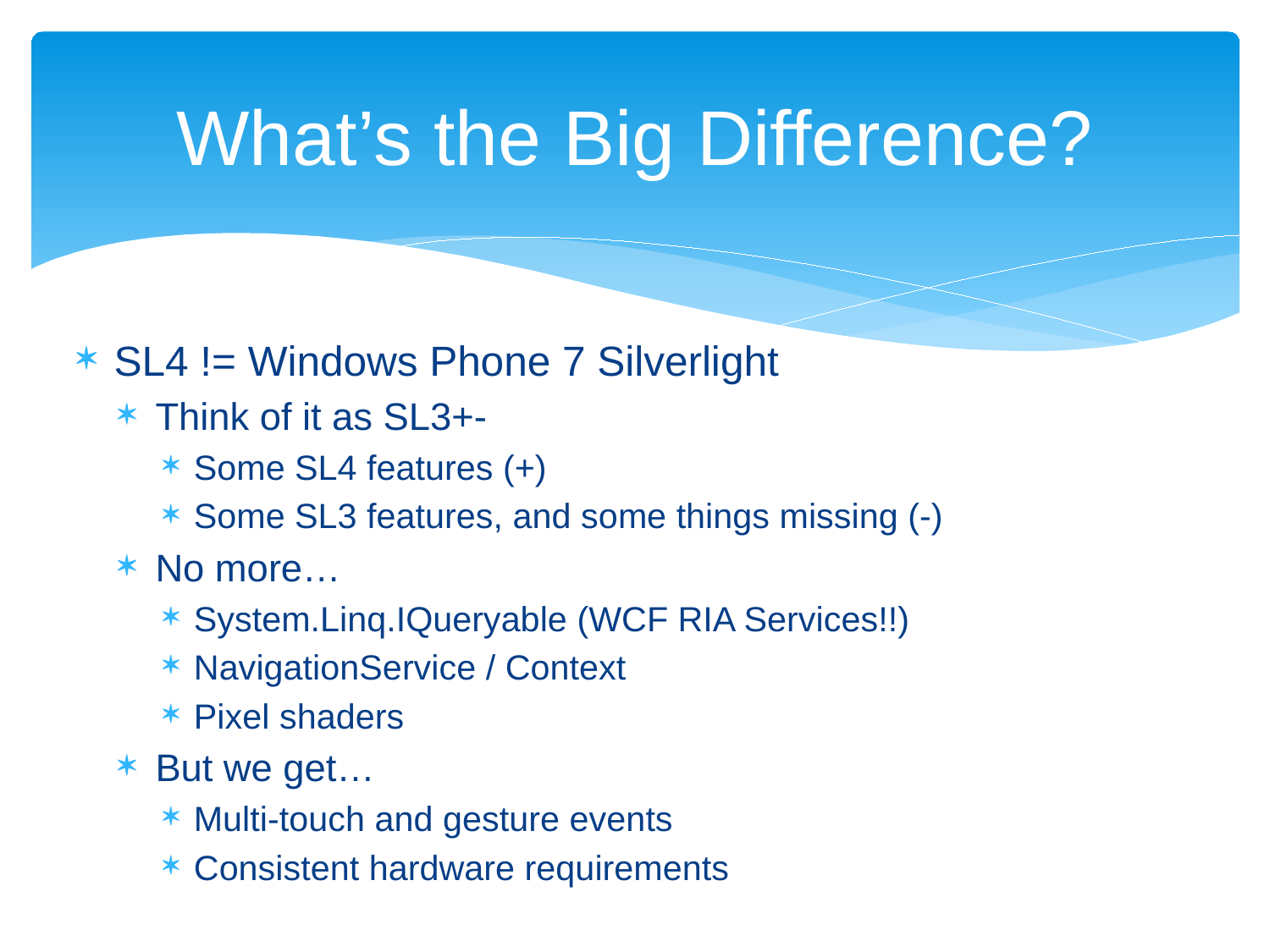

# What’s the Big Difference?
SL4 != Windows Phone 7 Silverlight
Think of it as SL3+-
Some SL4 features (+)
Some SL3 features, and some things missing (-)
No more…
System.Linq.IQueryable (WCF RIA Services!!)
NavigationService / Context
Pixel shaders
But we get…
Multi-touch and gesture events
Consistent hardware requirements